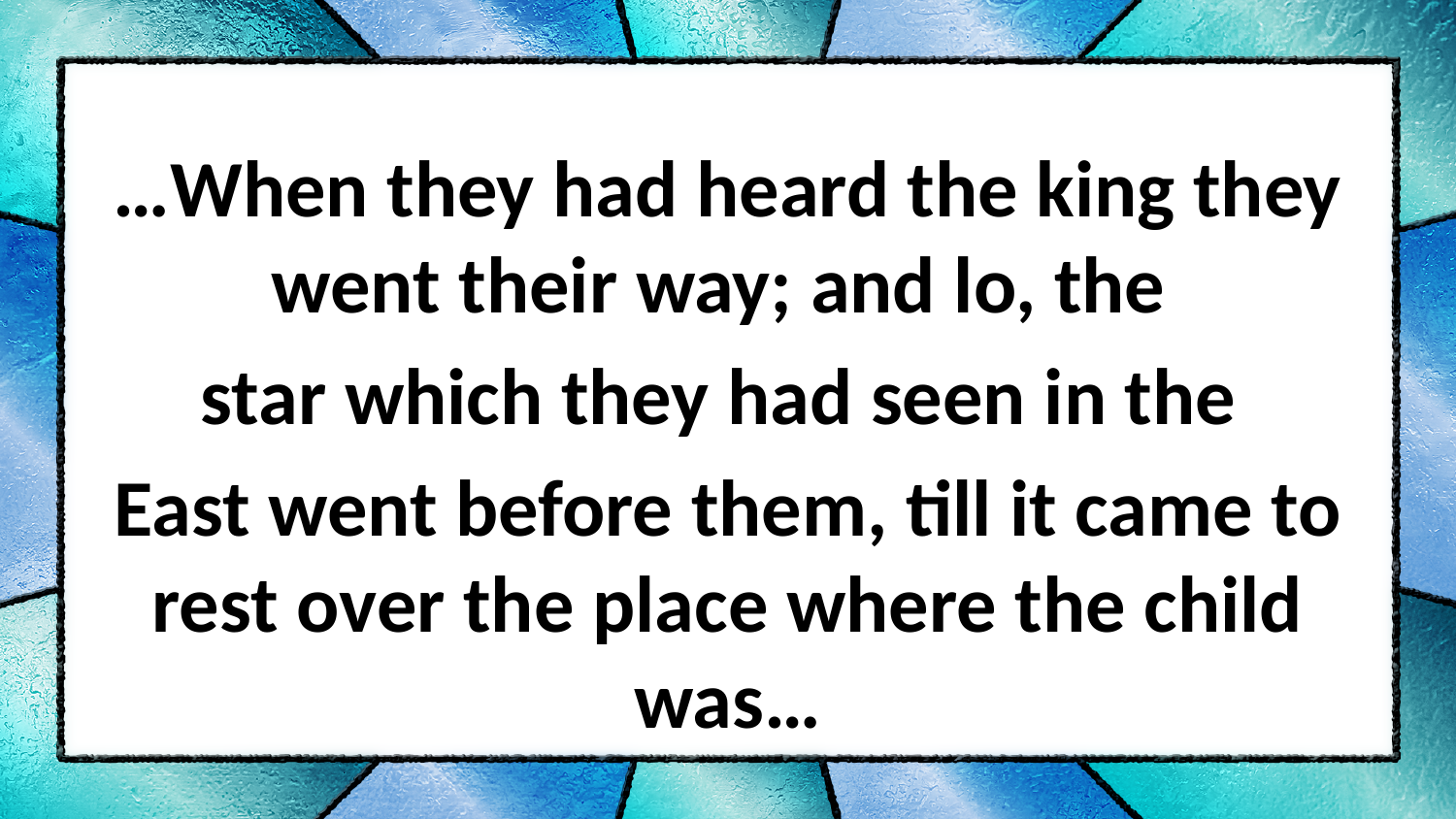

…When they had heard the king they went their way; and lo, the
star which they had seen in the
East went before them, till it came to rest over the place where the child was…